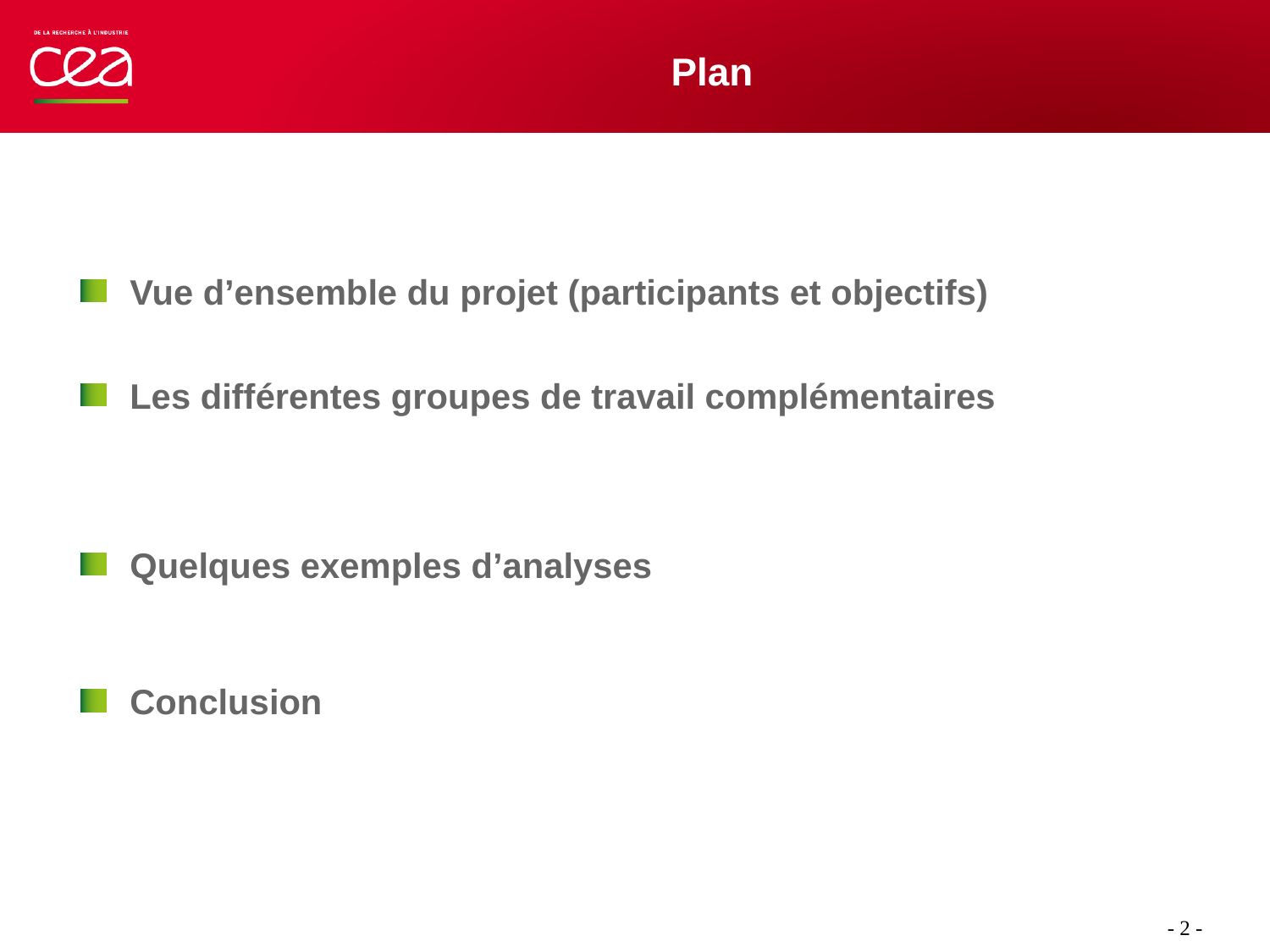

# Plan

Vue d’ensemble du projet (participants et objectifs)

Les différentes groupes de travail complémentaires

Quelques exemples d’analyses

Conclusion

P- 2 -